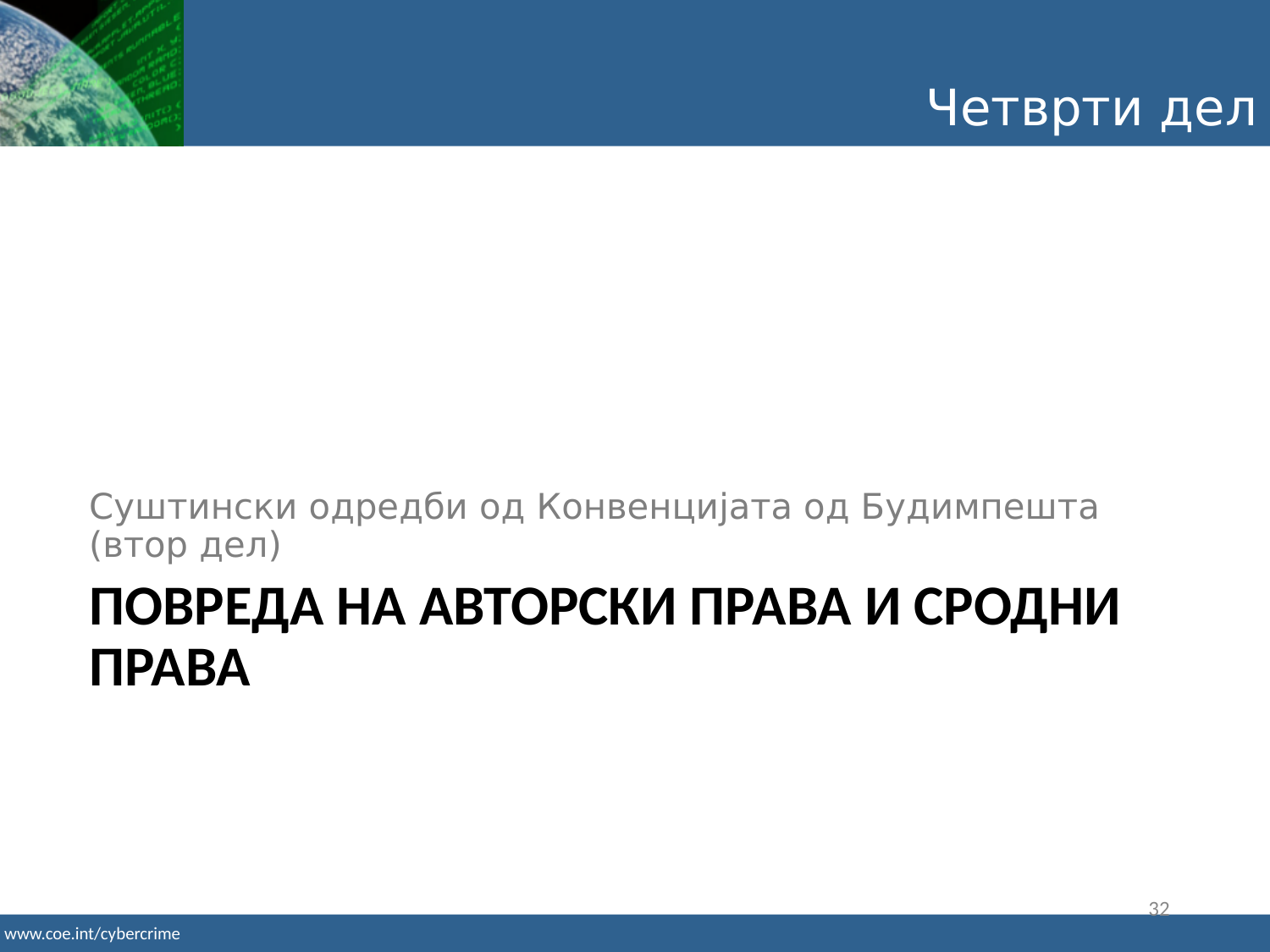

Четврти дел

Суштински одредби од Конвенцијата од Будимпешта (втор дел)
# ПОВРЕДА НА АВТОРСКИ ПРАВА И СРОДНИ ПРАВА
32